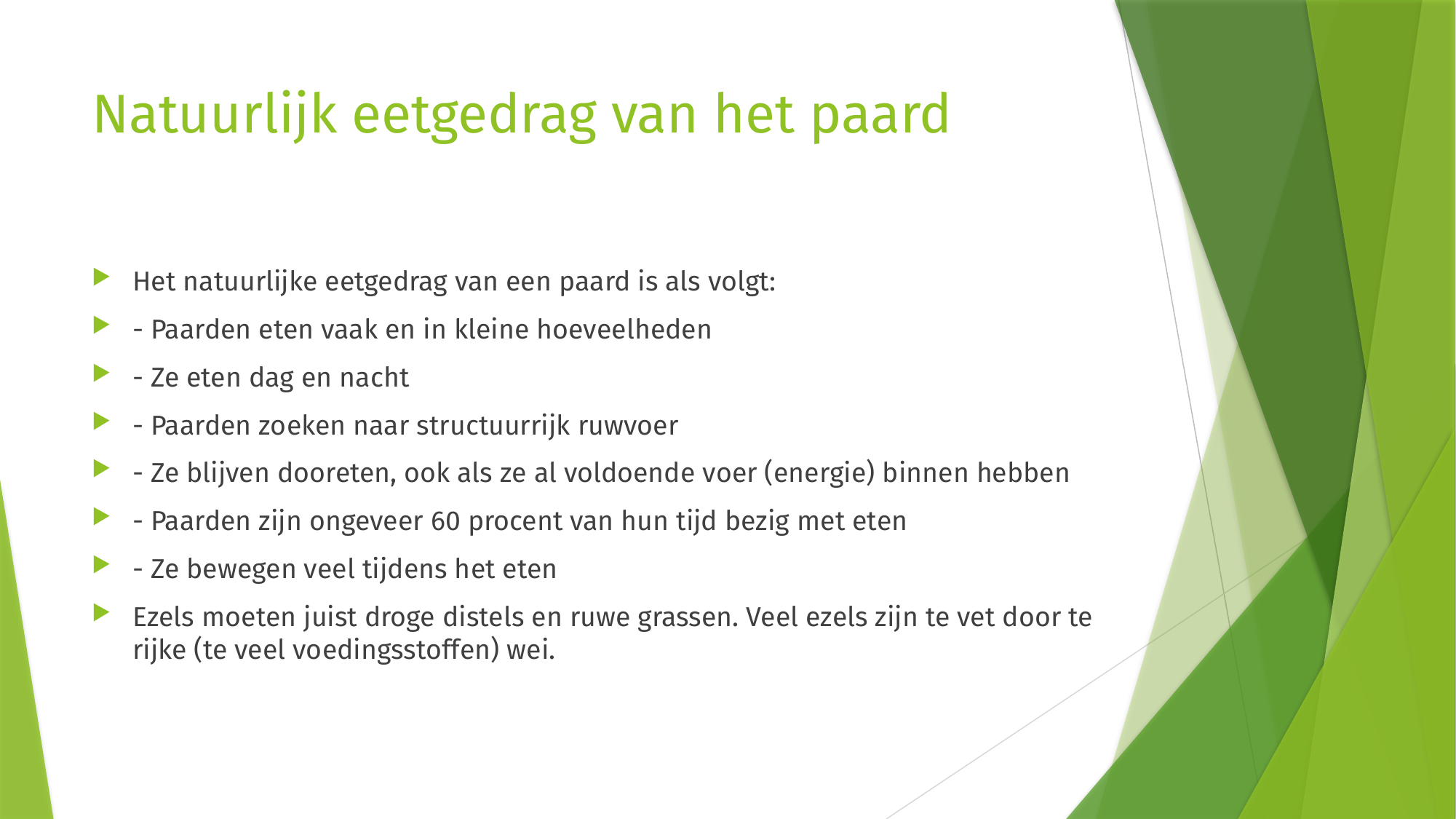

# Natuurlijk eetgedrag van het paard
Het natuurlijke eetgedrag van een paard is als volgt:
- Paarden eten vaak en in kleine hoeveelheden
- Ze eten dag en nacht
- Paarden zoeken naar structuurrijk ruwvoer
- Ze blijven dooreten, ook als ze al voldoende voer (energie) binnen hebben
- Paarden zijn ongeveer 60 procent van hun tijd bezig met eten
- Ze bewegen veel tijdens het eten
Ezels moeten juist droge distels en ruwe grassen. Veel ezels zijn te vet door te rijke (te veel voedingsstoffen) wei.